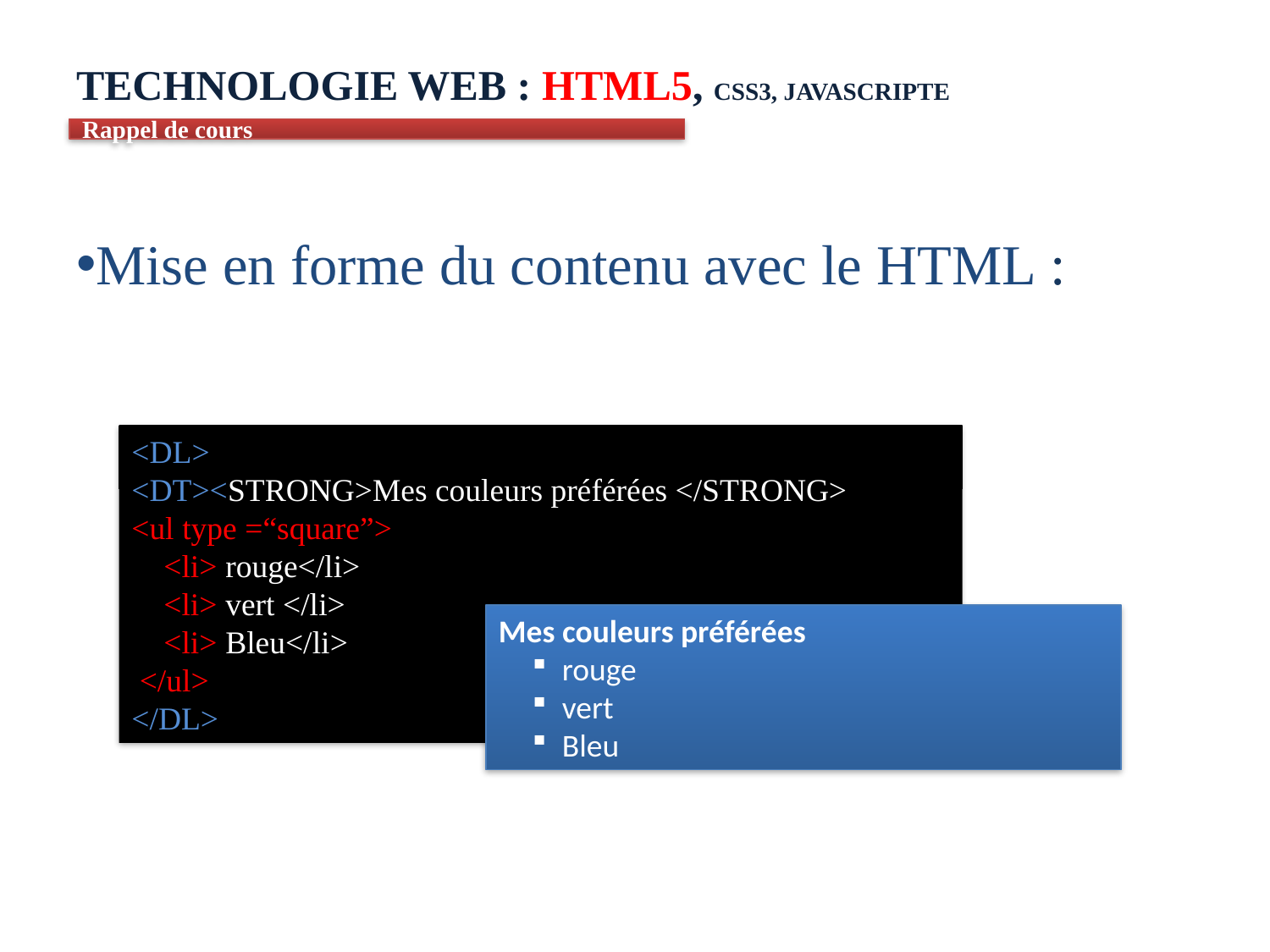

# TECHNOLOGIE WEB : HTML5, CSS3, JAVASCRIPTE
Rappel de cours
Mise en forme du contenu avec le HTML :

<DL>
<DT><STRONG>Mes couleurs préférées </STRONG>
<ul type =“square”>
    <li> rouge</li>
    <li> vert </li>
    <li> Bleu</li>
 </ul>
</DL>
Mes couleurs préférées
rouge
vert
Bleu